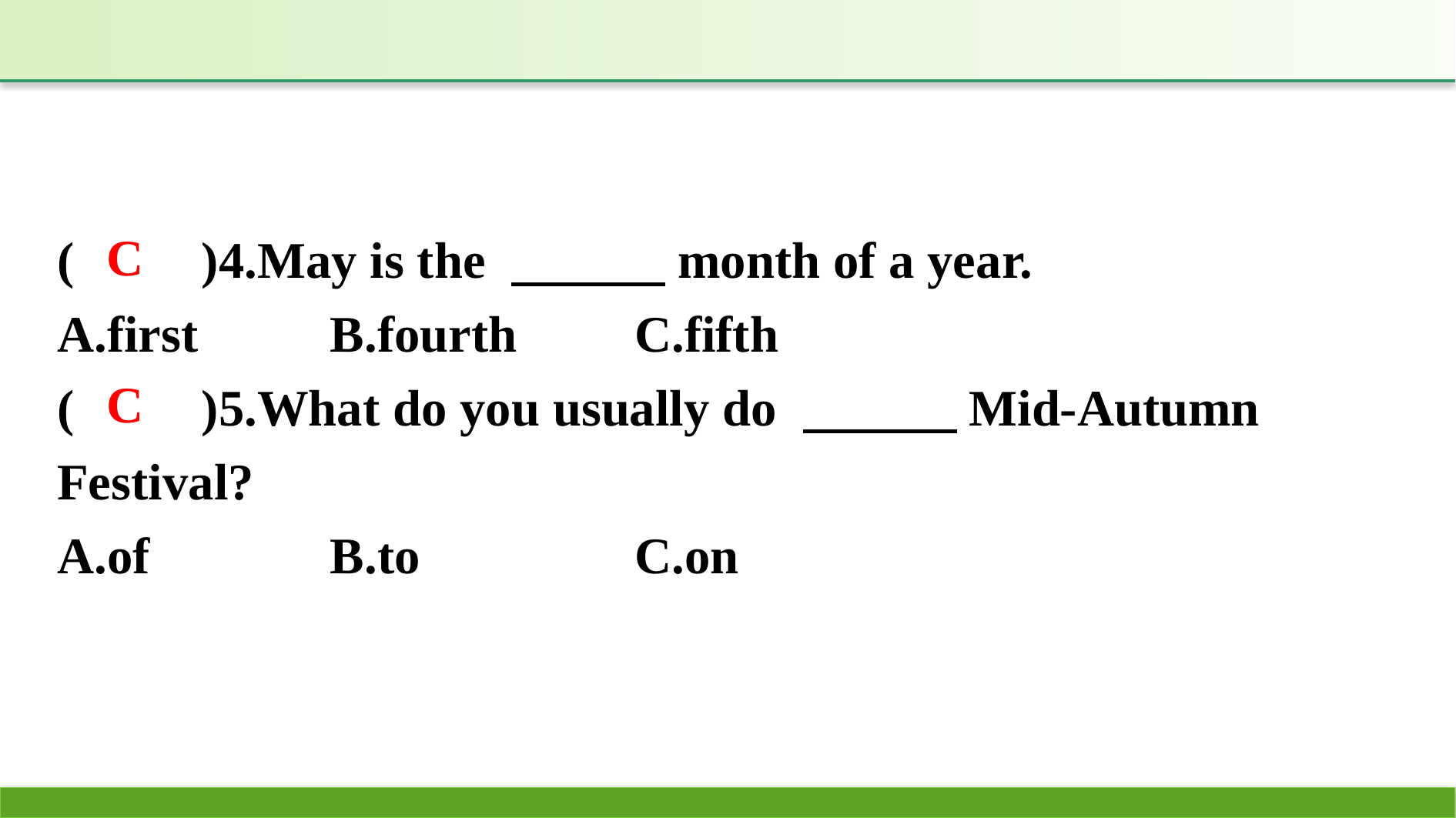

(　　)4.May is the 　　　month of a year.
A.first		B.fourth		C.fifth
(　　)5.What do you usually do 　　　Mid-Autumn Festival?
A.of		B.to			C.on
C
C